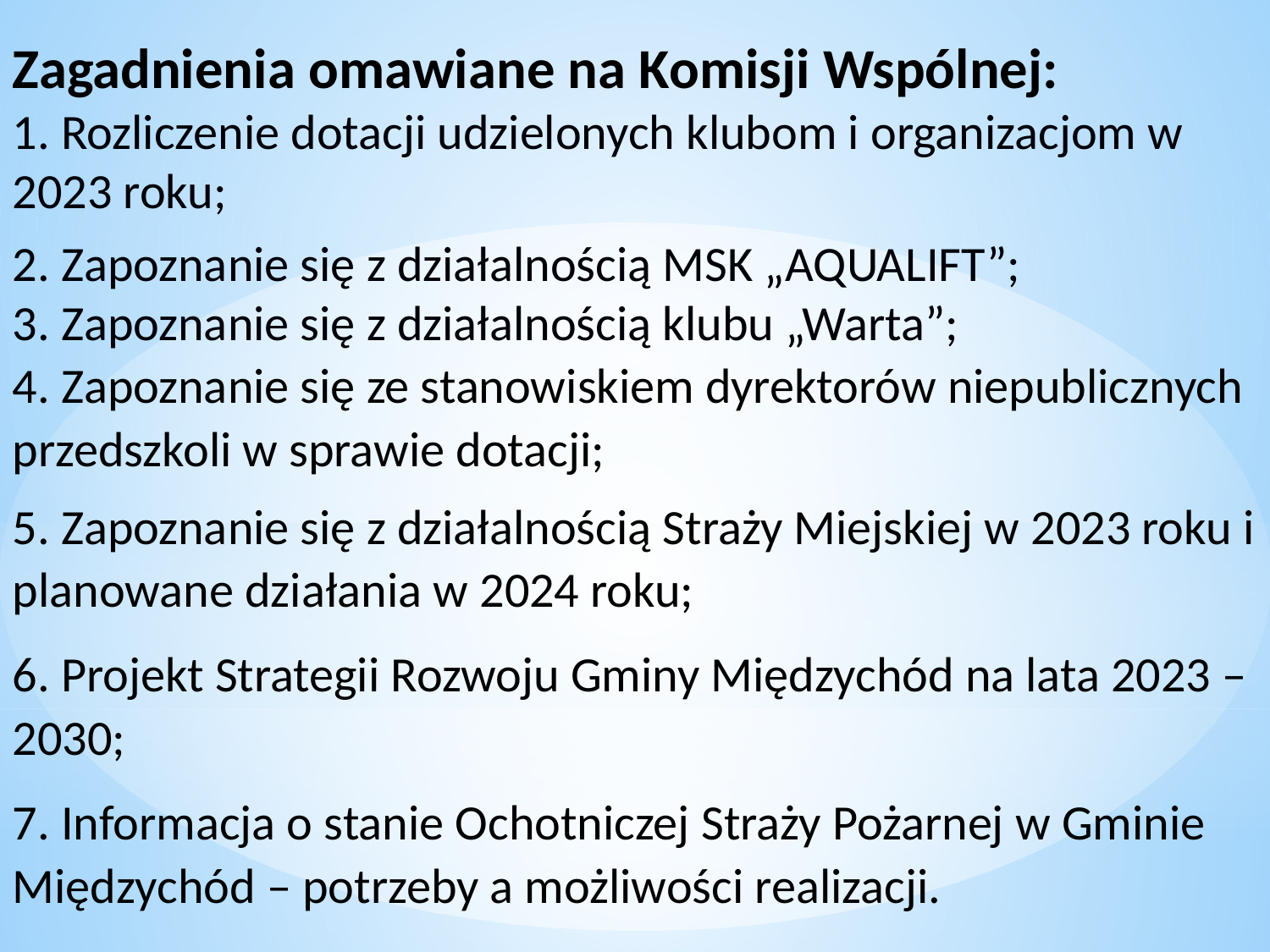

Zagadnienia omawiane na Komisji Wspólnej:
1. Rozliczenie dotacji udzielonych klubom i organizacjom w 2023 roku;
2. Zapoznanie się z działalnością MSK „AQUALIFT”;
3. Zapoznanie się z działalnością klubu „Warta”;
4. Zapoznanie się ze stanowiskiem dyrektorów niepublicznych przedszkoli w sprawie dotacji;
5. Zapoznanie się z działalnością Straży Miejskiej w 2023 roku i planowane działania w 2024 roku;
6. Projekt Strategii Rozwoju Gminy Międzychód na lata 2023 – 2030;
7. Informacja o stanie Ochotniczej Straży Pożarnej w Gminie Międzychód – potrzeby a możliwości realizacji.